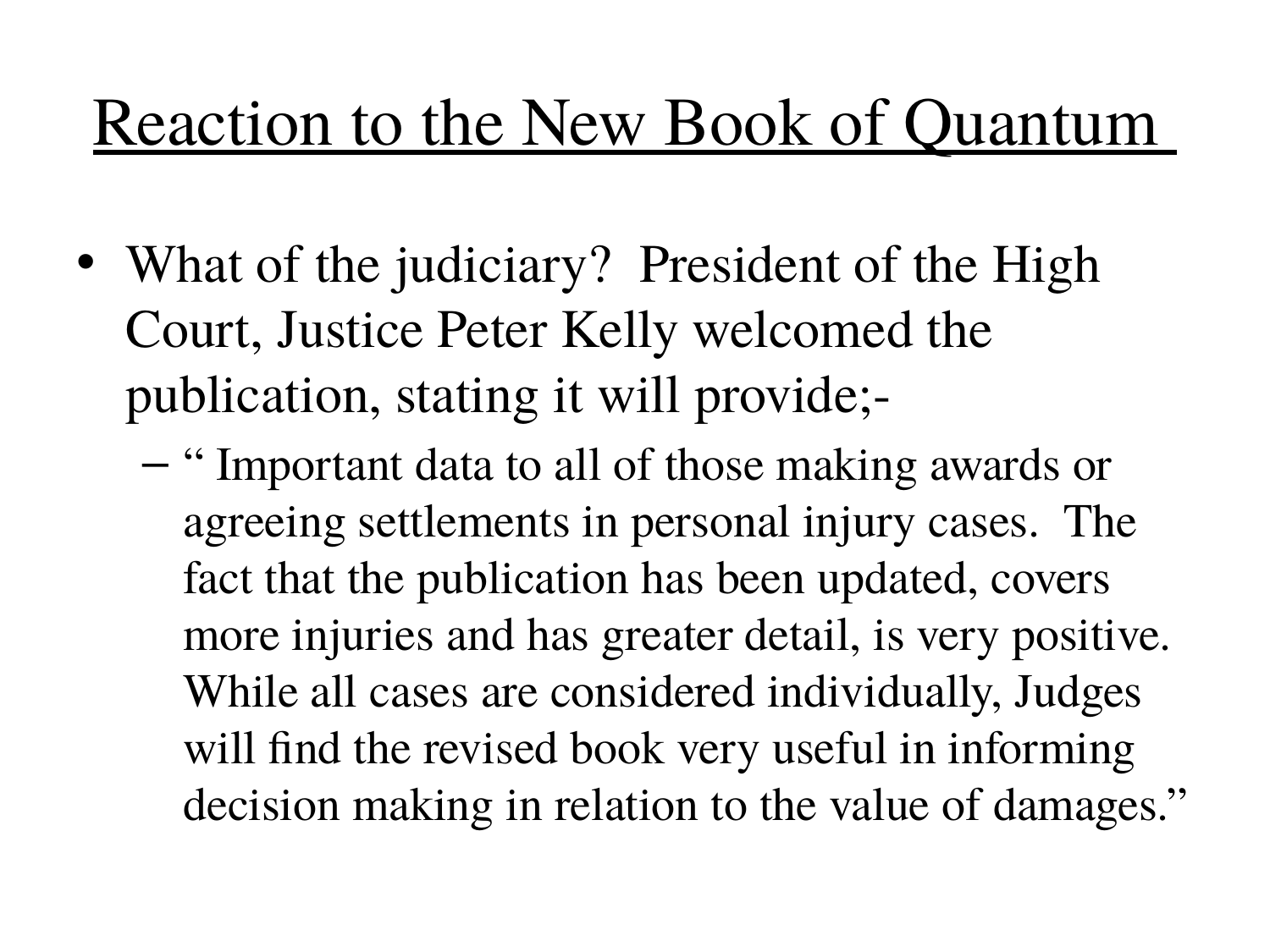

# Reaction to the New Book of Quantum
What of the judiciary?  President of the High Court, Justice Peter Kelly welcomed the publication, stating it will provide;-
“ Important data to all of those making awards or agreeing settlements in personal injury cases.  The fact that the publication has been updated, covers more injuries and has greater detail, is very positive.  While all cases are considered individually, Judges will find the revised book very useful in informing decision making in relation to the value of damages.”